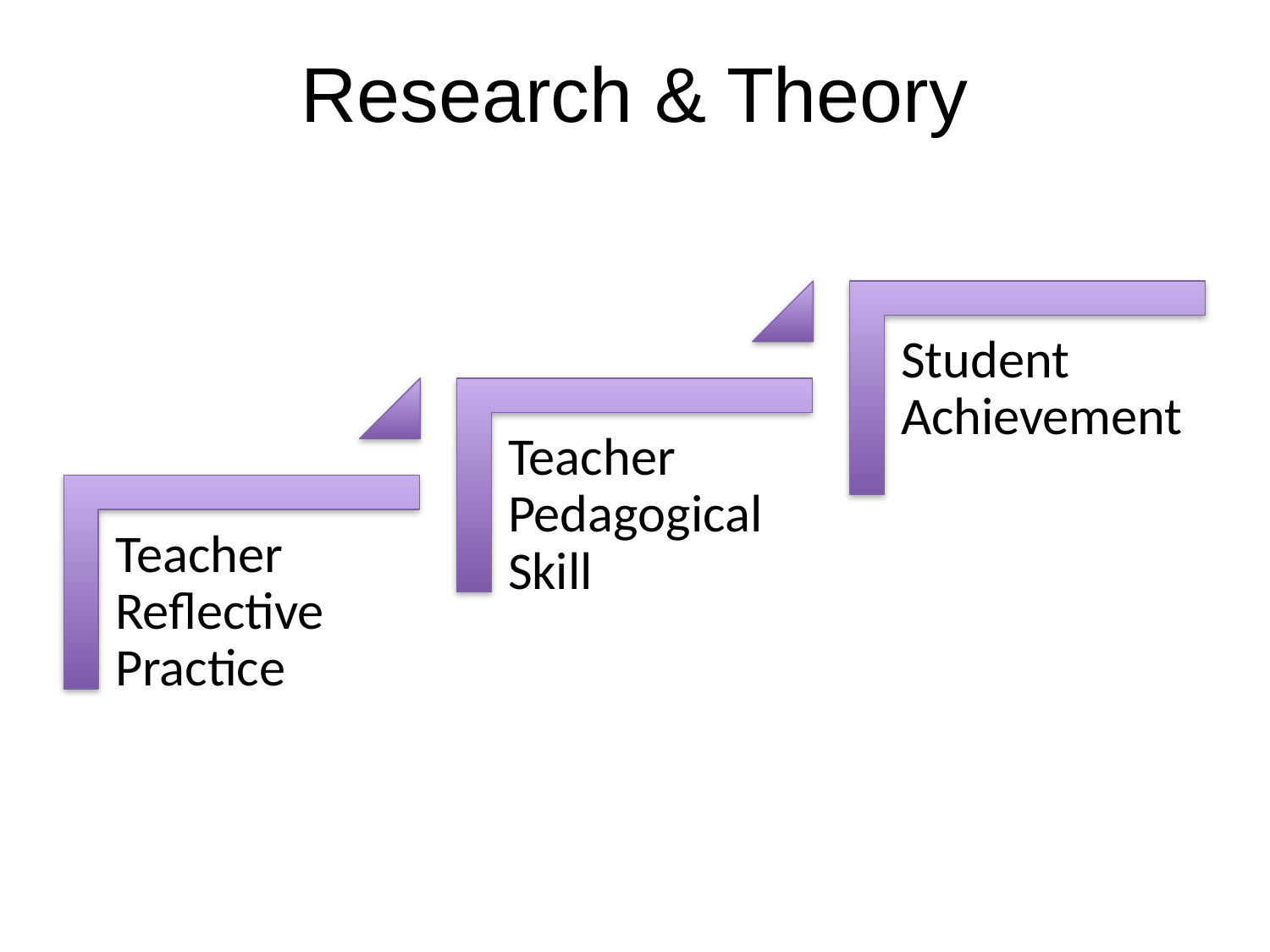

# Research & Theory
Teacher Reflective Practice
Teacher Pedagogical Skill
Student Achievement